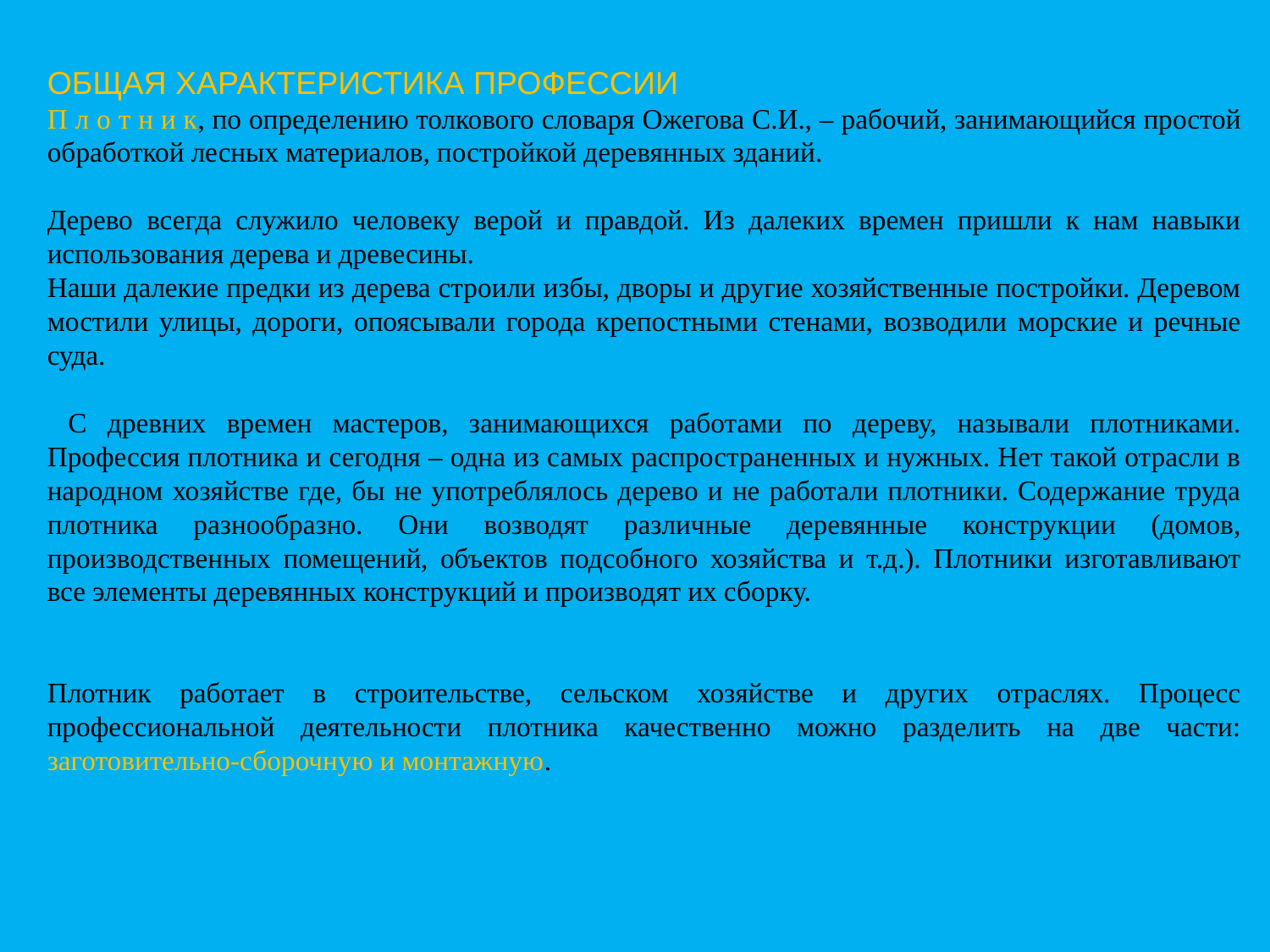

ОБЩАЯ ХАРАКТЕРИСТИКА ПРОФЕССИИ
П л о т н и к, по определению толкового словаря Ожегова С.И., – рабочий, занимающийся простой обработкой лесных материалов, постройкой деревянных зданий.

Дерево всегда служило человеку верой и правдой. Из далеких времен пришли к нам навыки использования дерева и древесины.
Наши далекие предки из дерева строили избы, дворы и другие хозяйственные постройки. Деревом мостили улицы, дороги, опоясывали города крепостными стенами, возводили морские и речные суда.

 С древних времен мастеров, занимающихся работами по дереву, называли плотниками. Профессия плотника и сегодня – одна из самых распространенных и нужных. Нет такой отрасли в народном хозяйстве где, бы не употреблялось дерево и не работали плотники. Содержание труда плотника разнообразно. Они возводят различные деревянные конструкции (домов, производственных помещений, объектов подсобного хозяйства и т.д.). Плотники изготавливают все элементы деревянных конструкций и производят их сборку.

Плотник работает в строительстве, сельском хозяйстве и других отраслях. Процесс профессиональной деятельности плотника качественно можно разделить на две части: заготовительно-сборочную и монтажную.